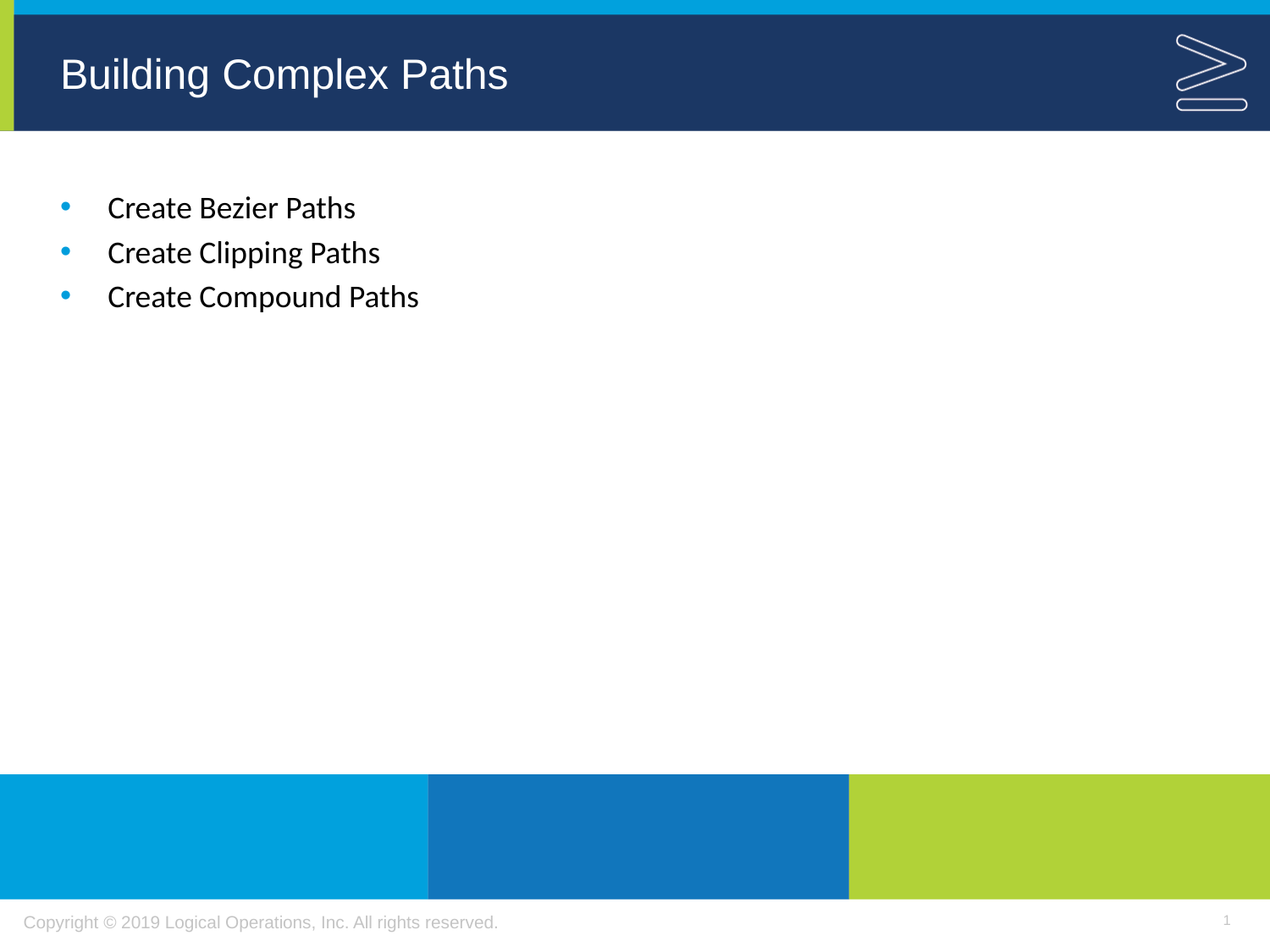

# Building Complex Paths
Create Bezier Paths
Create Clipping Paths
Create Compound Paths
1